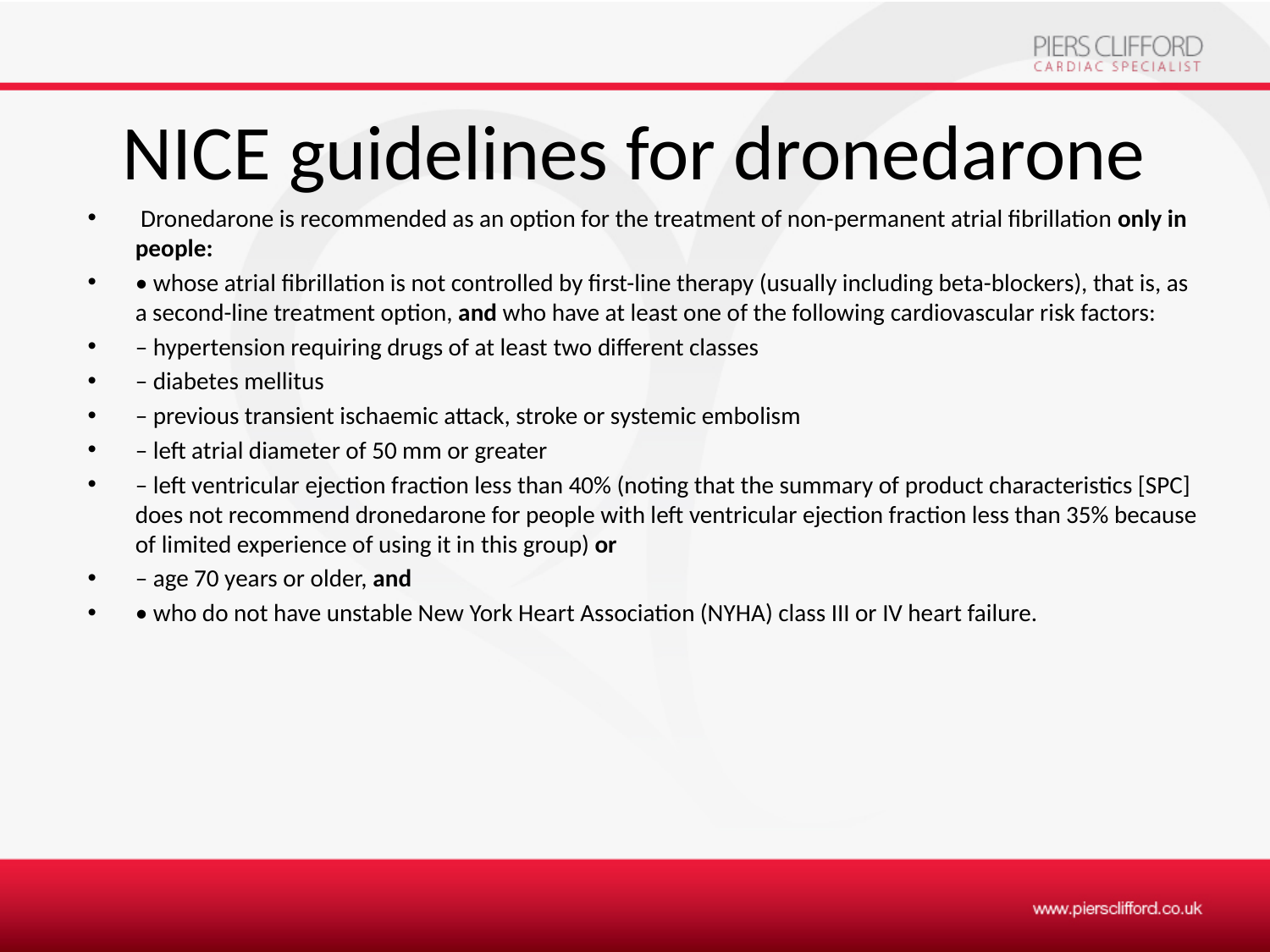

# NICE guidelines for dronedarone
 Dronedarone is recommended as an option for the treatment of non-permanent atrial fibrillation only in people:
• whose atrial fibrillation is not controlled by first-line therapy (usually including beta-blockers), that is, as a second-line treatment option, and who have at least one of the following cardiovascular risk factors:
– hypertension requiring drugs of at least two different classes
– diabetes mellitus
– previous transient ischaemic attack, stroke or systemic embolism
– left atrial diameter of 50 mm or greater
– left ventricular ejection fraction less than 40% (noting that the summary of product characteristics [SPC] does not recommend dronedarone for people with left ventricular ejection fraction less than 35% because of limited experience of using it in this group) or
– age 70 years or older, and
• who do not have unstable New York Heart Association (NYHA) class III or IV heart failure.